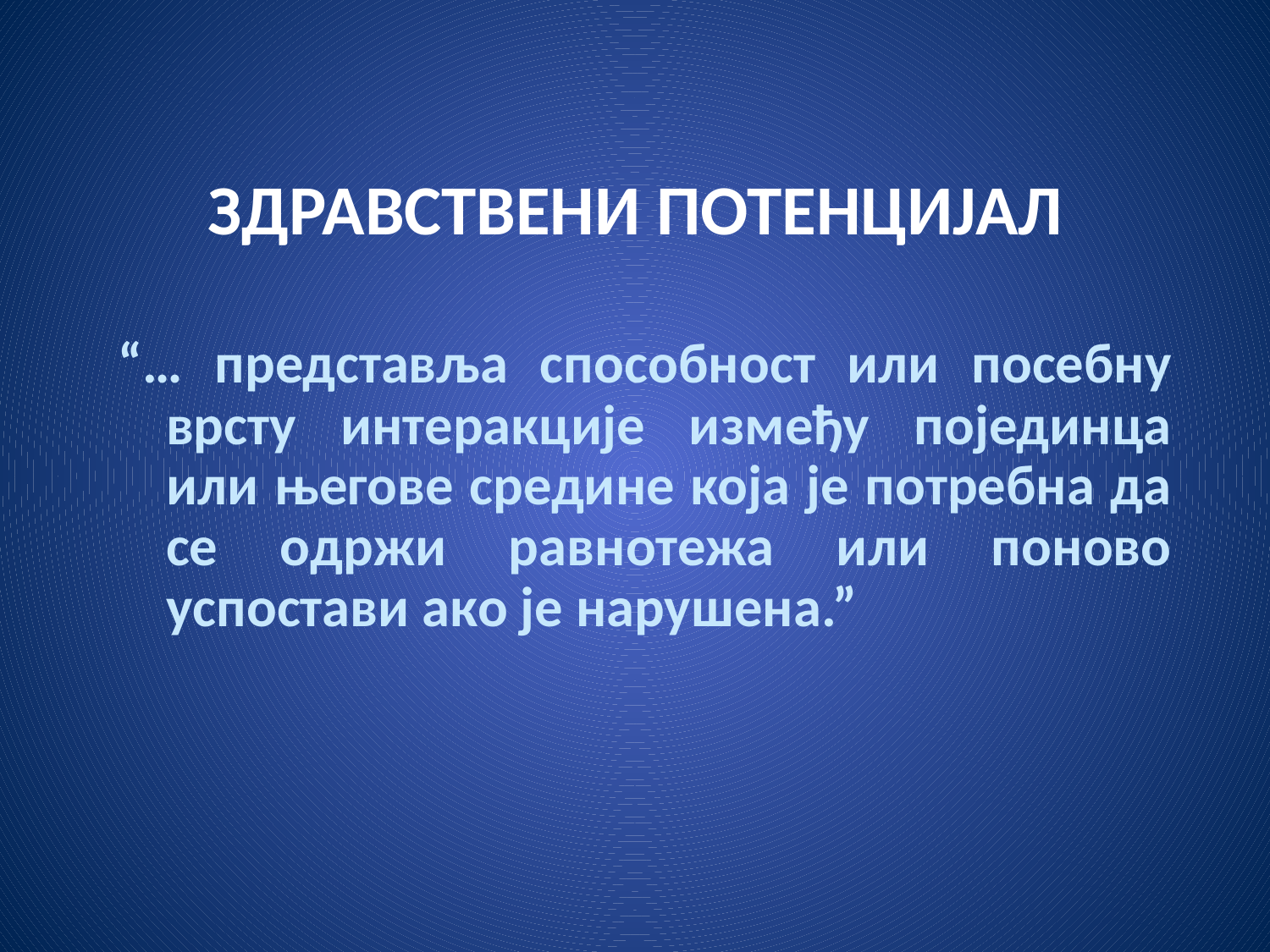

# ЗДРАВСТВЕНИ ПОТЕНЦИЈАЛ
“… представља способност или посебну врсту интеракције између појединца или његове средине која је потребна да се одржи равнотежа или поново успостави ако је нарушена.”